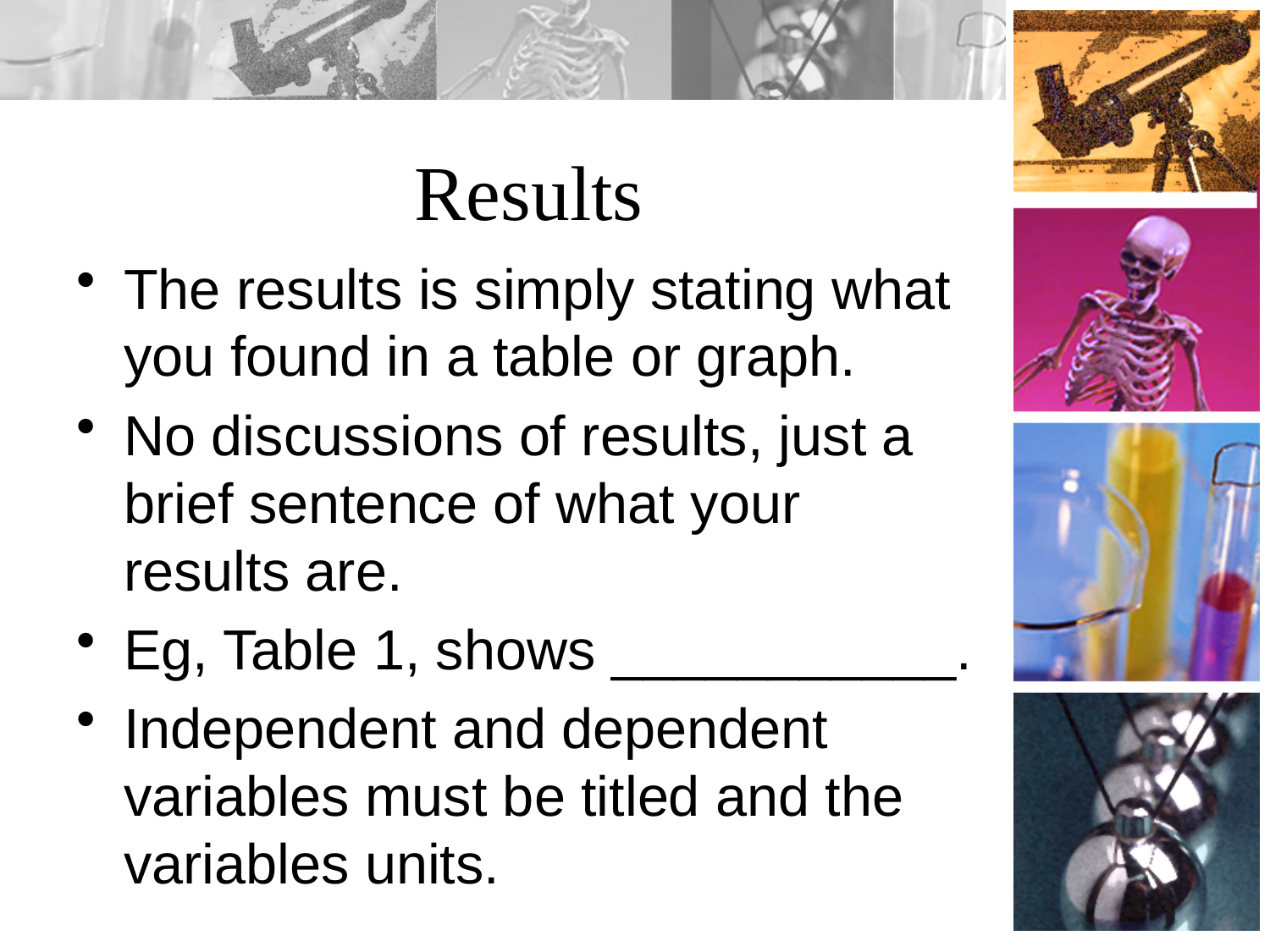

# Results
The results is simply stating what you found in a table or graph.
No discussions of results, just a brief sentence of what your results are.
Eg, Table 1, shows ___________.
Independent and dependent variables must be titled and the variables units.